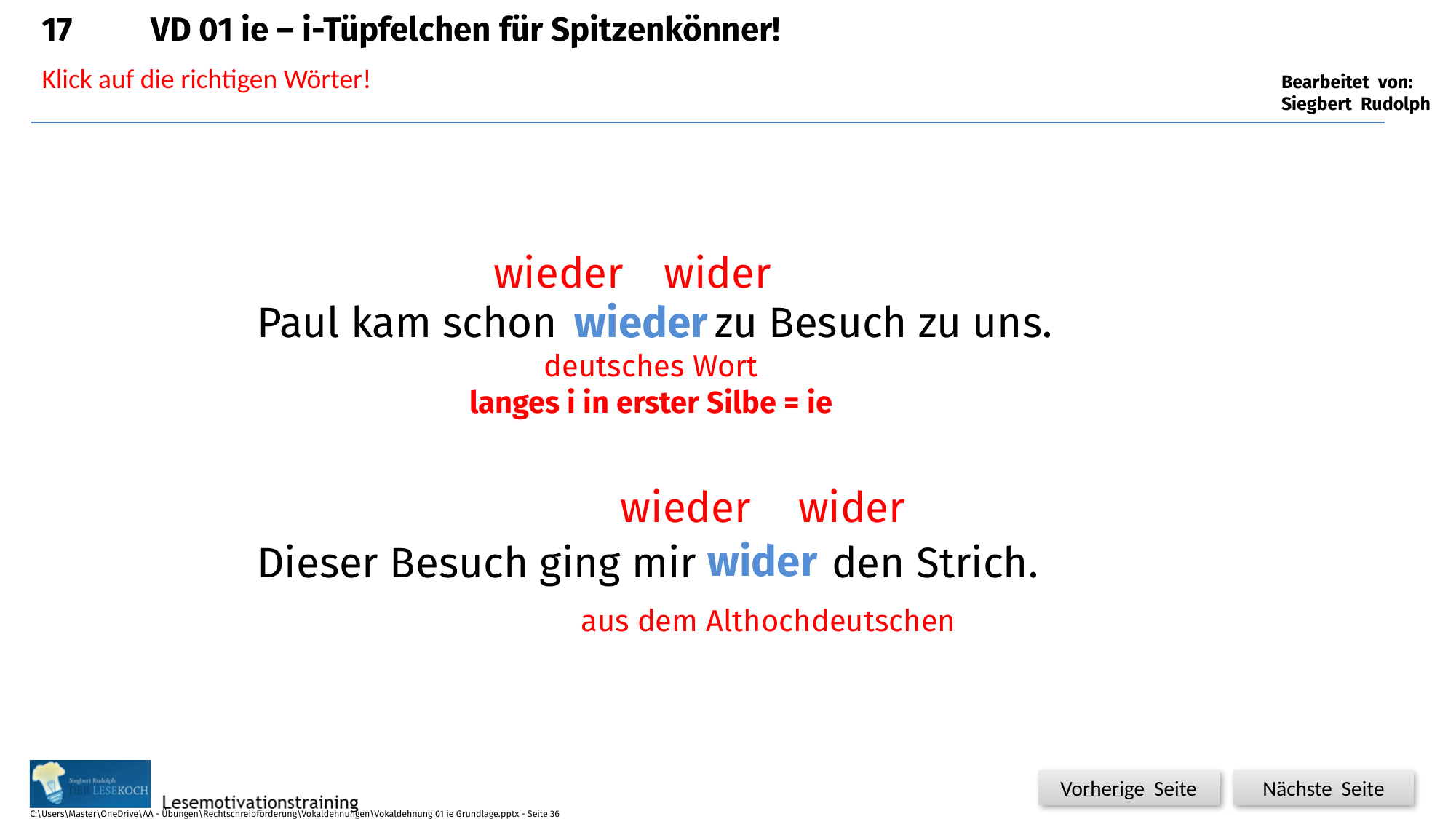

17	VD 01 ie – i-Tüpfelchen für Spitzenkönner!
36
36
36
36
Klick auf die richtigen Wörter!
wieder
wider
Paul kam schon              zu Besuch zu uns.

Dieser Besuch ging mir            den Strich.
wieder
deutsches Wort
langes i in erster Silbe = ie
wieder
wider
wider
aus dem Althochdeutschen
C:\Users\Master\OneDrive\AA - Übungen\Rechtschreibförderung\Vokaldehnungen\Vokaldehnung 01 ie Grundlage.pptx - Seite 36